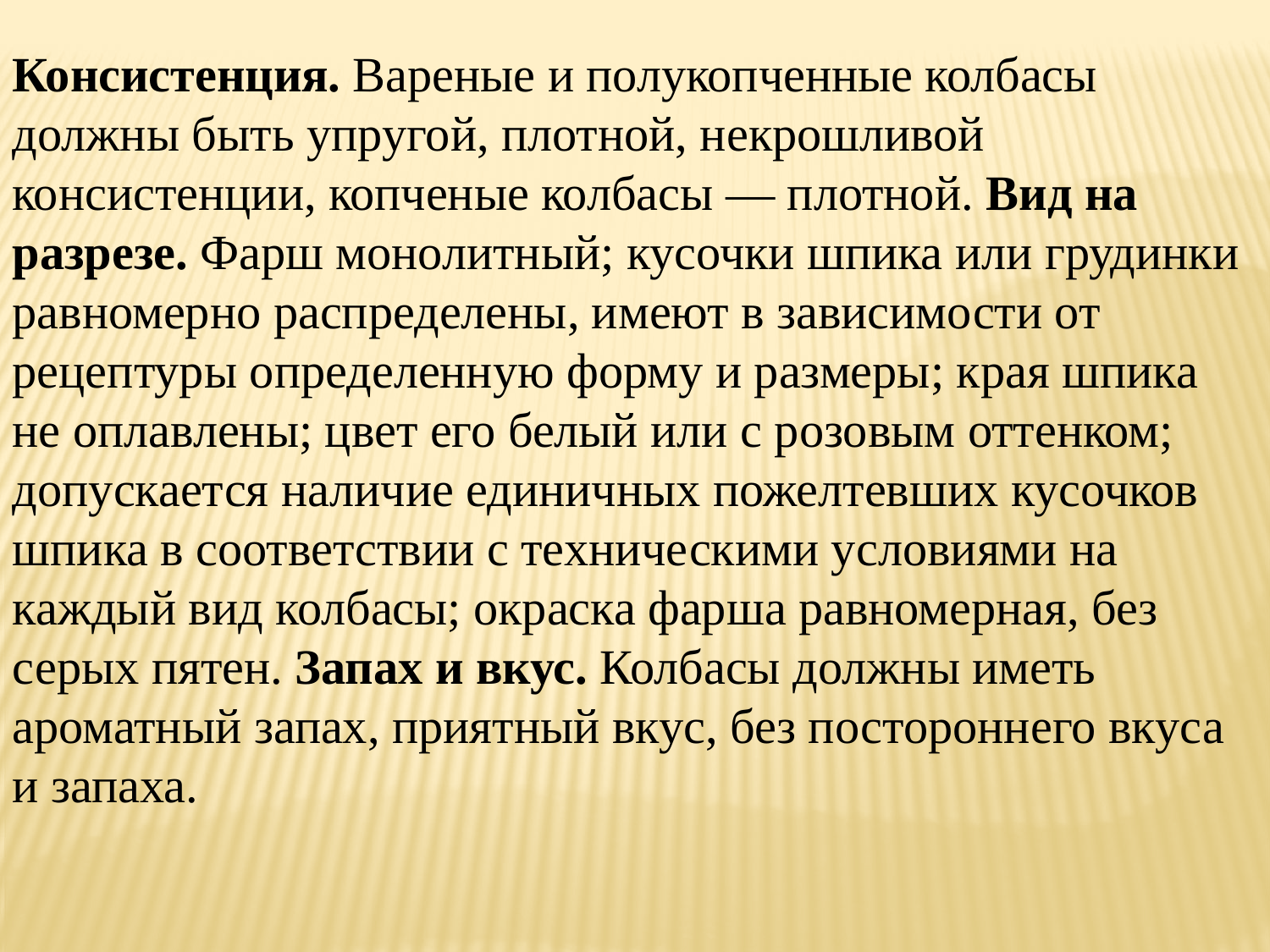

Консистенция. Вареные и полукопченные колбасы должны быть упругой, плотной, некрошливой консистенции, копченые колбасы — плотной. Вид на разрезе. Фарш монолитный; кусочки шпика или грудинки равномерно распределены, имеют в зависимости от рецептуры определенную форму и размеры; края шпика не оплавлены; цвет его белый или с розовым оттенком; допускается на­личие единичных пожелтевших кусочков шпика в соответствии с техническими ус­ловиями на каждый вид колбасы; окраска фарша равномерная, без серых пятен. Запах и вкус. Колбасы должны иметь ароматный запах, приятный вкус, без постороннего вкуса и запаха.